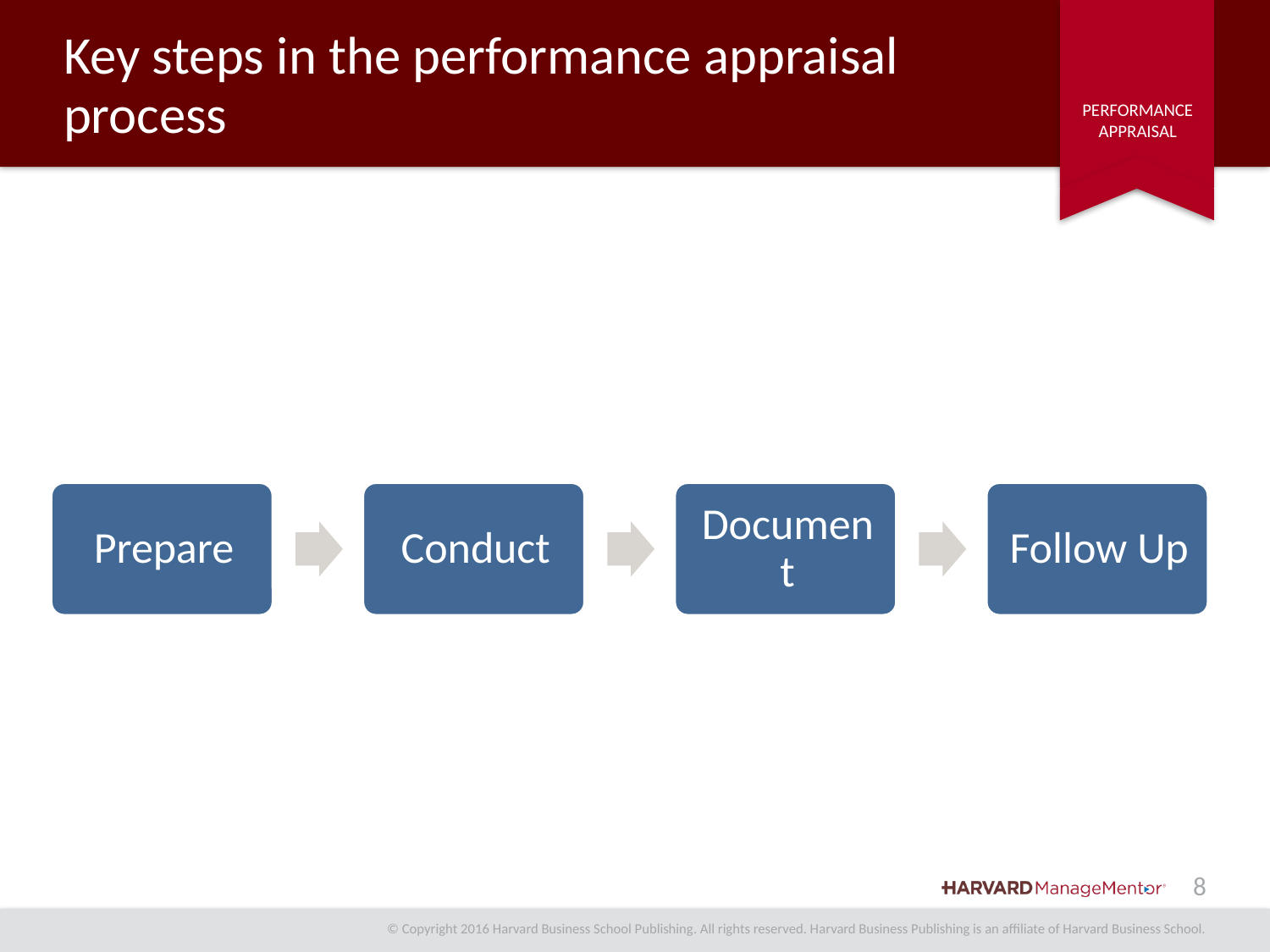

# Key steps in the performance appraisal process
Prepare

Conduct

Document

Follow Up